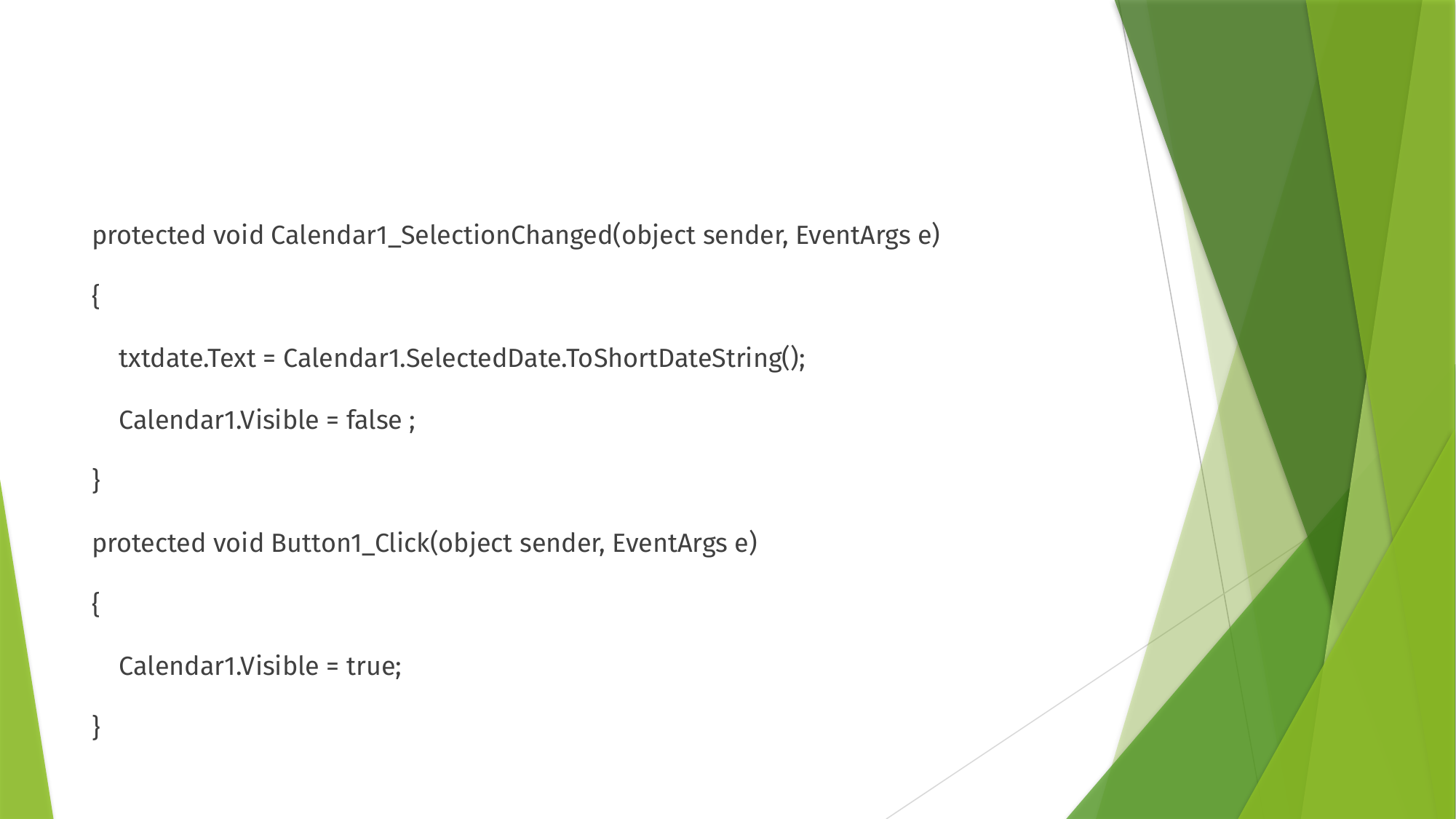

#
protected void Calendar1_SelectionChanged(object sender, EventArgs e)
{
    txtdate.Text = Calendar1.SelectedDate.ToShortDateString();
    Calendar1.Visible = false ;
}
protected void Button1_Click(object sender, EventArgs e)
{
    Calendar1.Visible = true;
}